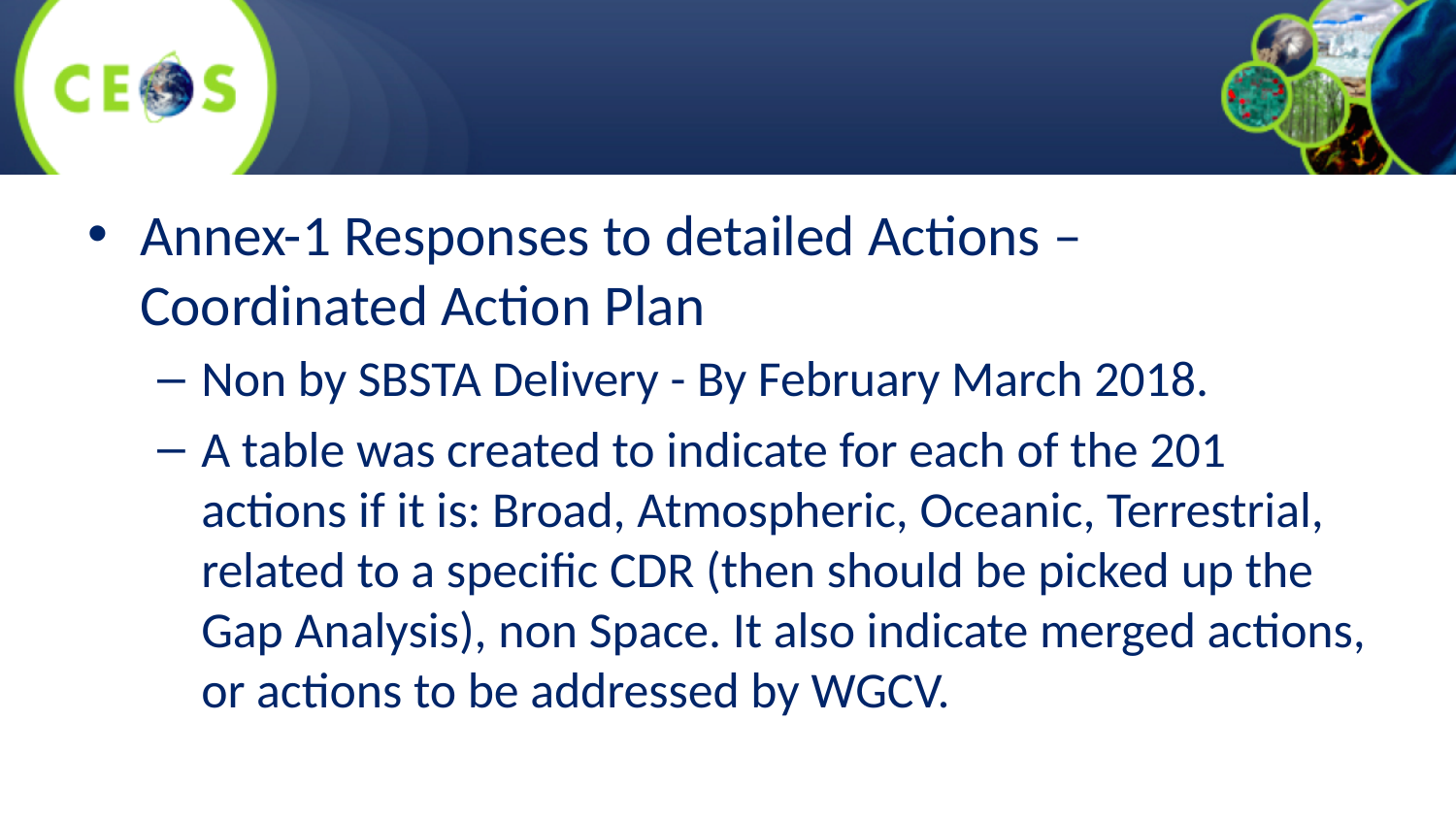

#
Annex-1 Responses to detailed Actions – Coordinated Action Plan
Non by SBSTA Delivery - By February March 2018.
A table was created to indicate for each of the 201 actions if it is: Broad, Atmospheric, Oceanic, Terrestrial, related to a specific CDR (then should be picked up the Gap Analysis), non Space. It also indicate merged actions, or actions to be addressed by WGCV.